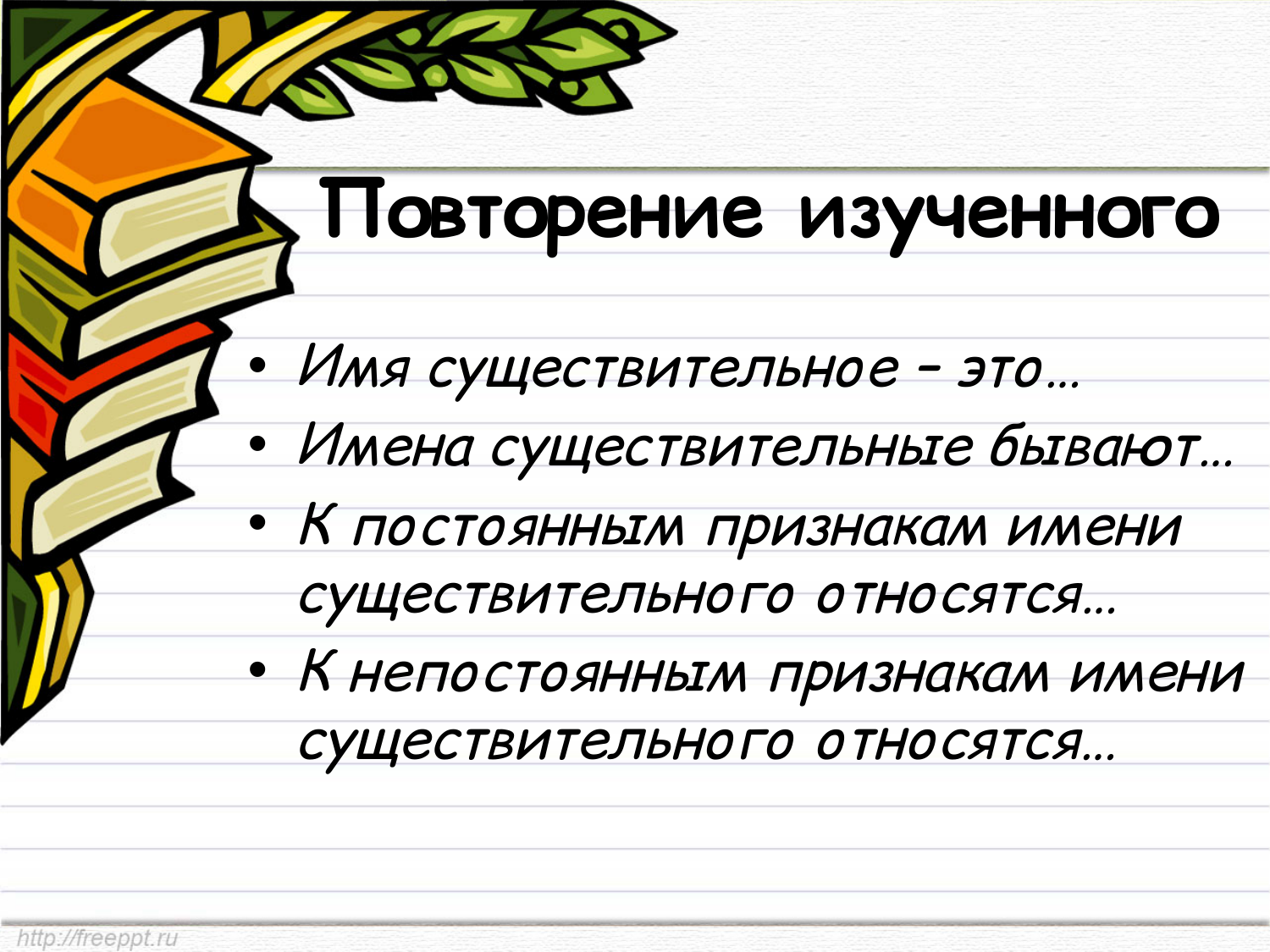

# Повторение изученного
Имя существительное – это…
Имена существительные бывают…
К постоянным признакам имени существительного относятся…
К непостоянным признакам имени существительного относятся…